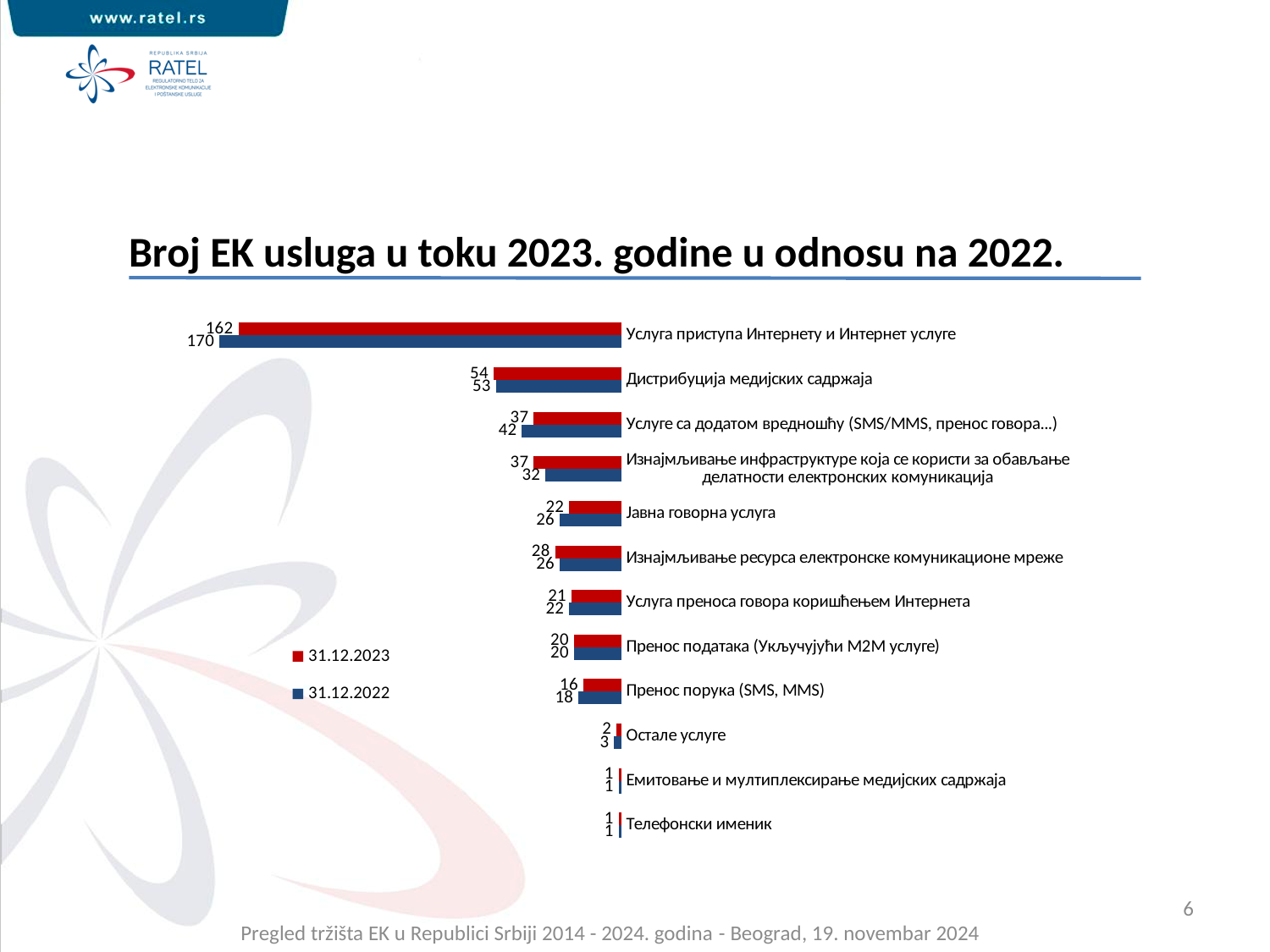

Broj EK usluga u toku 2023. godine u odnosu na 2022.

### Chart

| Category | 31.12.2022 | 31.12.2023 |
|---|---|---|
| Телефонски именик | 1.0 | 1.0 |
| Емитовање и мултиплексирање медијских садржаја | 1.0 | 1.0 |
| Остале услуге | 3.0 | 2.0 |
| Пренос порука (SMS, MMS) | 18.0 | 16.0 |
| Пренос података (Укључујући M2M услуге) | 20.0 | 20.0 |
| Услуга преноса говора коришћењем Интернета | 22.0 | 21.0 |
| Изнајмљивање ресурса електронске комуникационе мреже | 26.0 | 28.0 |
| Јавна говорна услуга | 26.0 | 22.0 |
| Изнајмљивање инфраструктуре која се користи за обављање делатности електронских комуникација | 32.0 | 37.0 |
| Услуге са додатом вредношћу (SMS/MMS, пренос говора...) | 42.0 | 37.0 |
| Дистрибуција медијских садржаја | 53.0 | 54.0 |
| Услуга приступа Интернету и Интернет услуге | 170.0 | 162.0 |
6
Pregled tržišta EK u Republici Srbiji 2014 - 2024. godina - Beograd, 19. novembar 2024